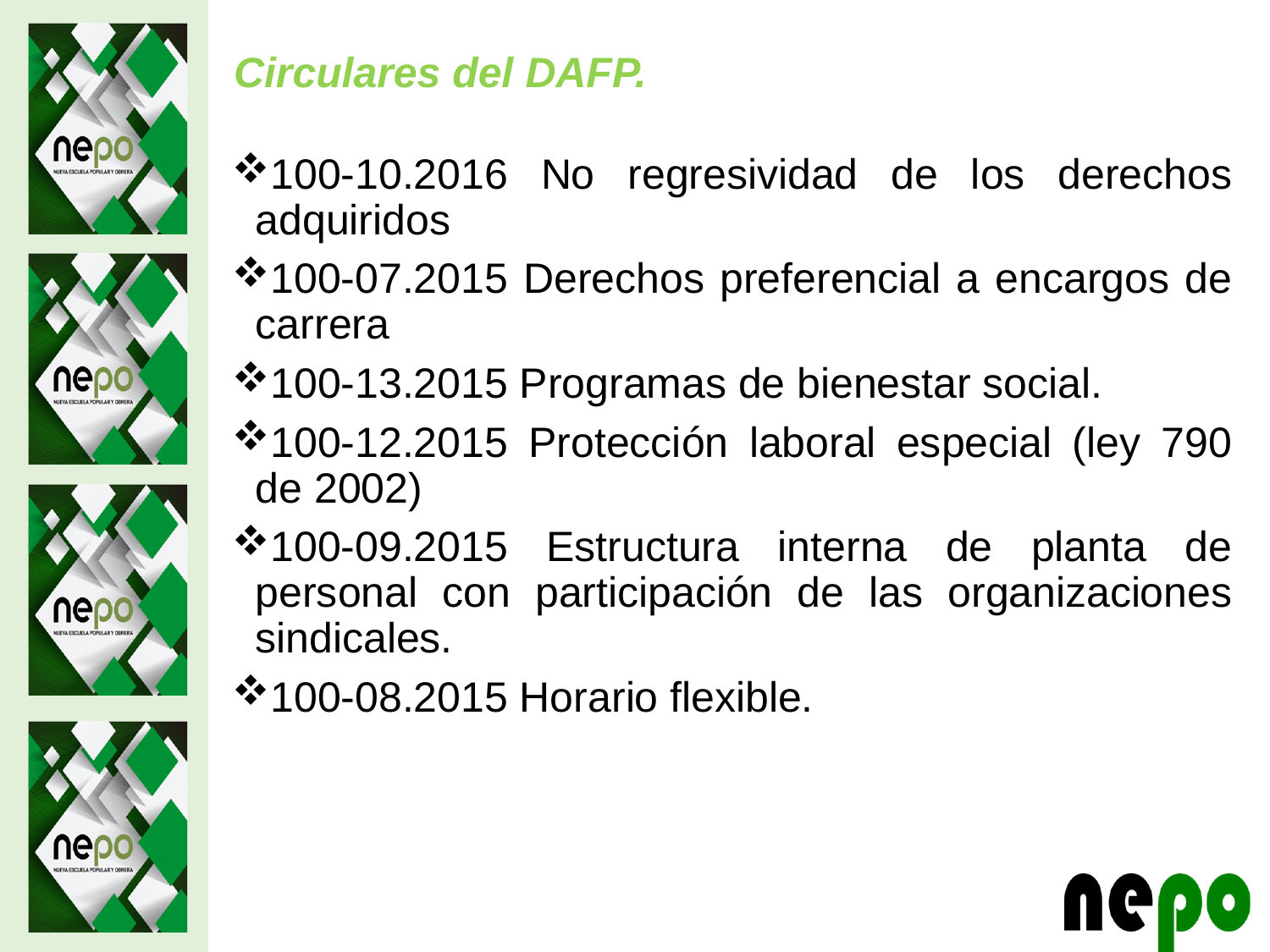

# Circulares del DAFP.
100-10.2016 No regresividad de los derechos adquiridos
100-07.2015 Derechos preferencial a encargos de carrera
100-13.2015 Programas de bienestar social.
100-12.2015 Protección laboral especial (ley 790 de 2002)
100-09.2015 Estructura interna de planta de personal con participación de las organizaciones sindicales.
100-08.2015 Horario flexible.